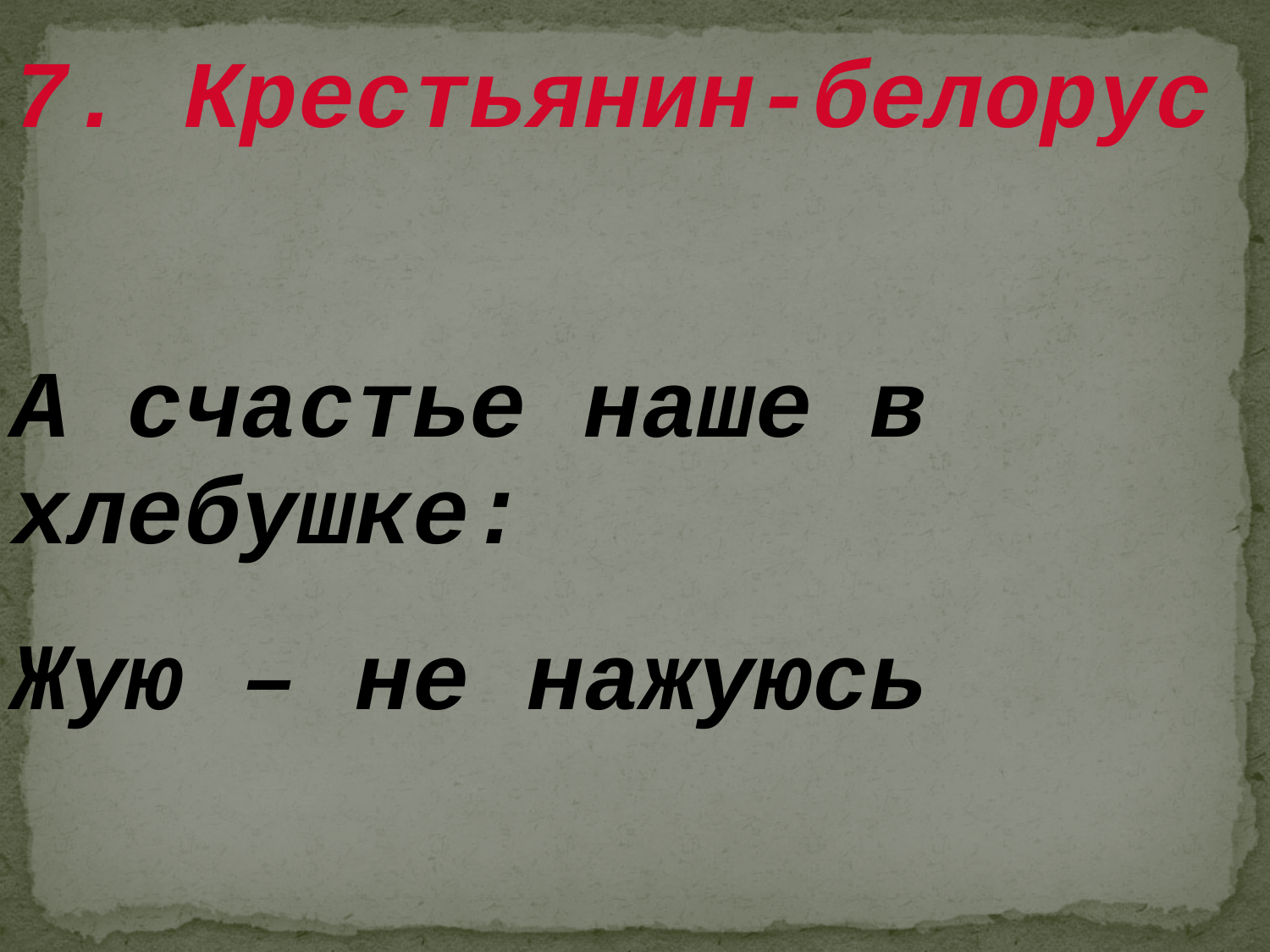

7. Крестьянин-белорус
А счастье наше в хлебушке:
Жую – не нажуюсь